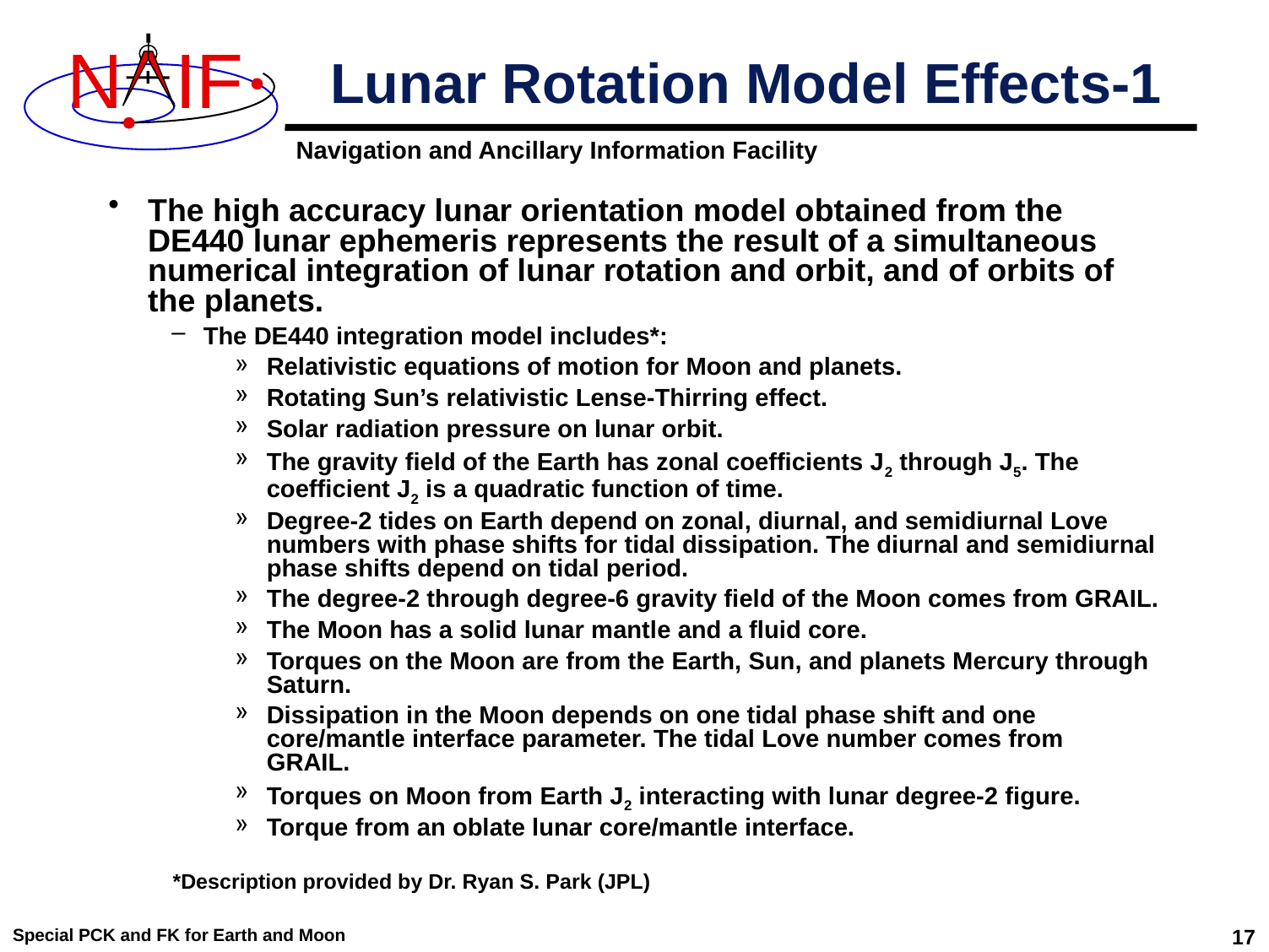

Lunar Rotation Model Effects-1
The high accuracy lunar orientation model obtained from the DE440 lunar ephemeris represents the result of a simultaneous numerical integration of lunar rotation and orbit, and of orbits of the planets.
The DE440 integration model includes*:
Relativistic equations of motion for Moon and planets.
Rotating Sun’s relativistic Lense-Thirring effect.
Solar radiation pressure on lunar orbit.
The gravity field of the Earth has zonal coefficients J2 through J5. The coefficient J2 is a quadratic function of time.
Degree-2 tides on Earth depend on zonal, diurnal, and semidiurnal Love numbers with phase shifts for tidal dissipation. The diurnal and semidiurnal phase shifts depend on tidal period.
The degree-2 through degree-6 gravity field of the Moon comes from GRAIL.
The Moon has a solid lunar mantle and a fluid core.
Torques on the Moon are from the Earth, Sun, and planets Mercury through Saturn.
Dissipation in the Moon depends on one tidal phase shift and one core/mantle interface parameter. The tidal Love number comes from GRAIL.
Torques on Moon from Earth J2 interacting with lunar degree-2 figure.
Torque from an oblate lunar core/mantle interface.

*Description provided by Dr. Ryan S. Park (JPL)
Special PCK and FK for Earth and Moon
17